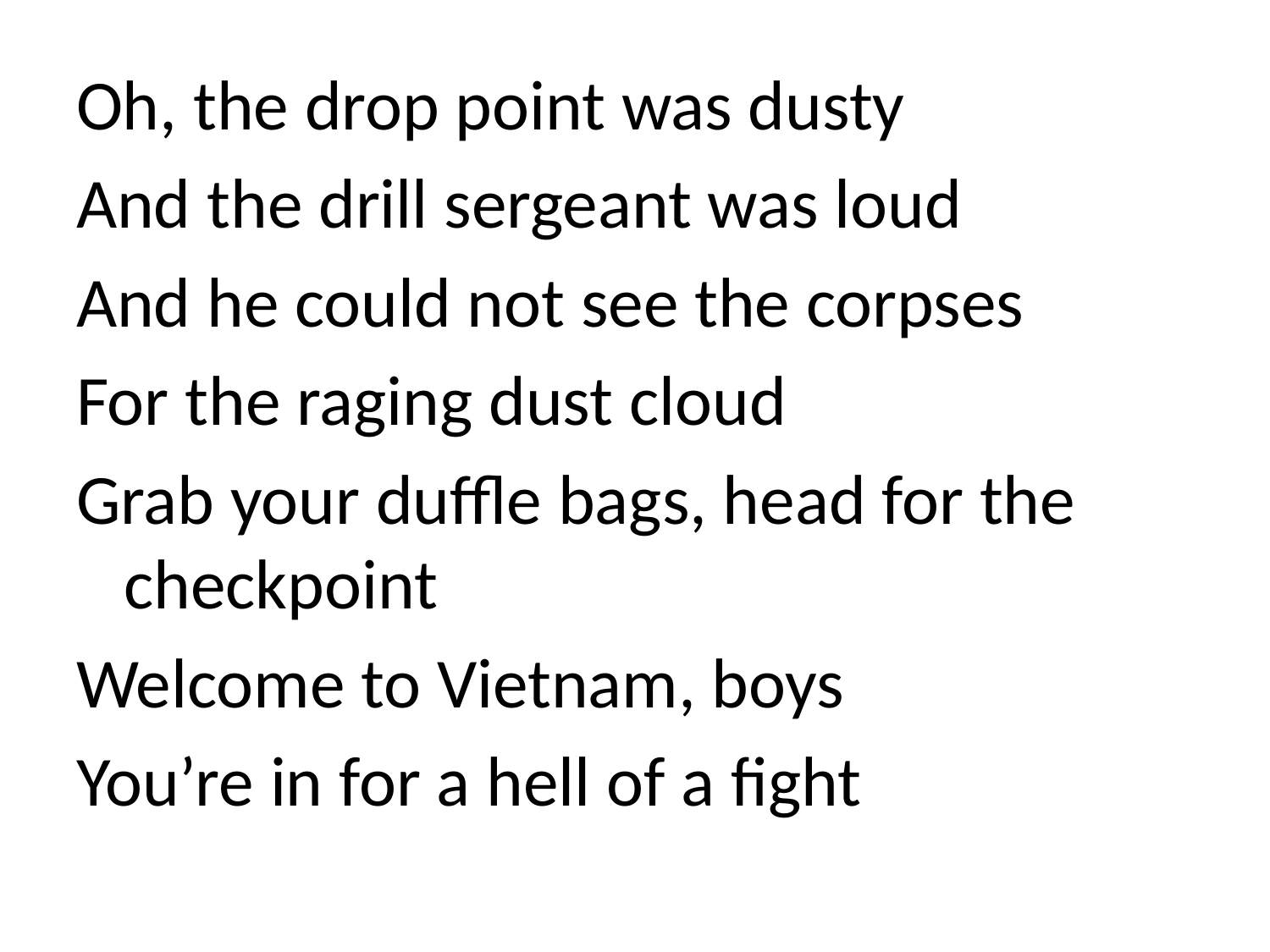

#
Oh, the drop point was dusty
And the drill sergeant was loud
And he could not see the corpses
For the raging dust cloud
Grab your duffle bags, head for the checkpoint
Welcome to Vietnam, boys
You’re in for a hell of a fight